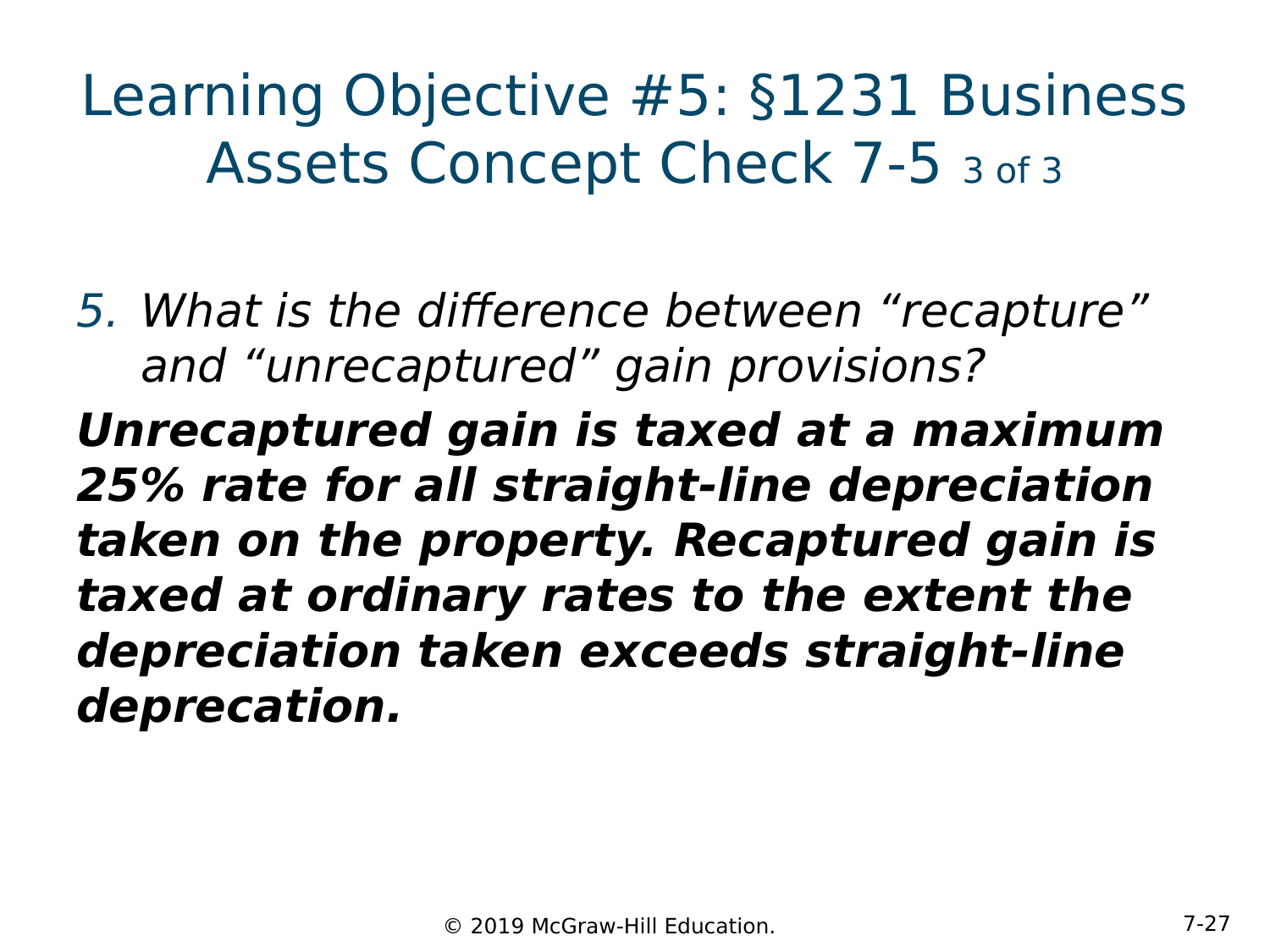

# Learning Objective #5: §1231 Business Assets Concept Check 7-5 3 of 3
What is the difference between “recapture” and “unrecaptured” gain provisions?
Unrecaptured gain is taxed at a maximum 25% rate for all straight-line depreciation taken on the property. Recaptured gain is taxed at ordinary rates to the extent the depreciation taken exceeds straight-line deprecation.